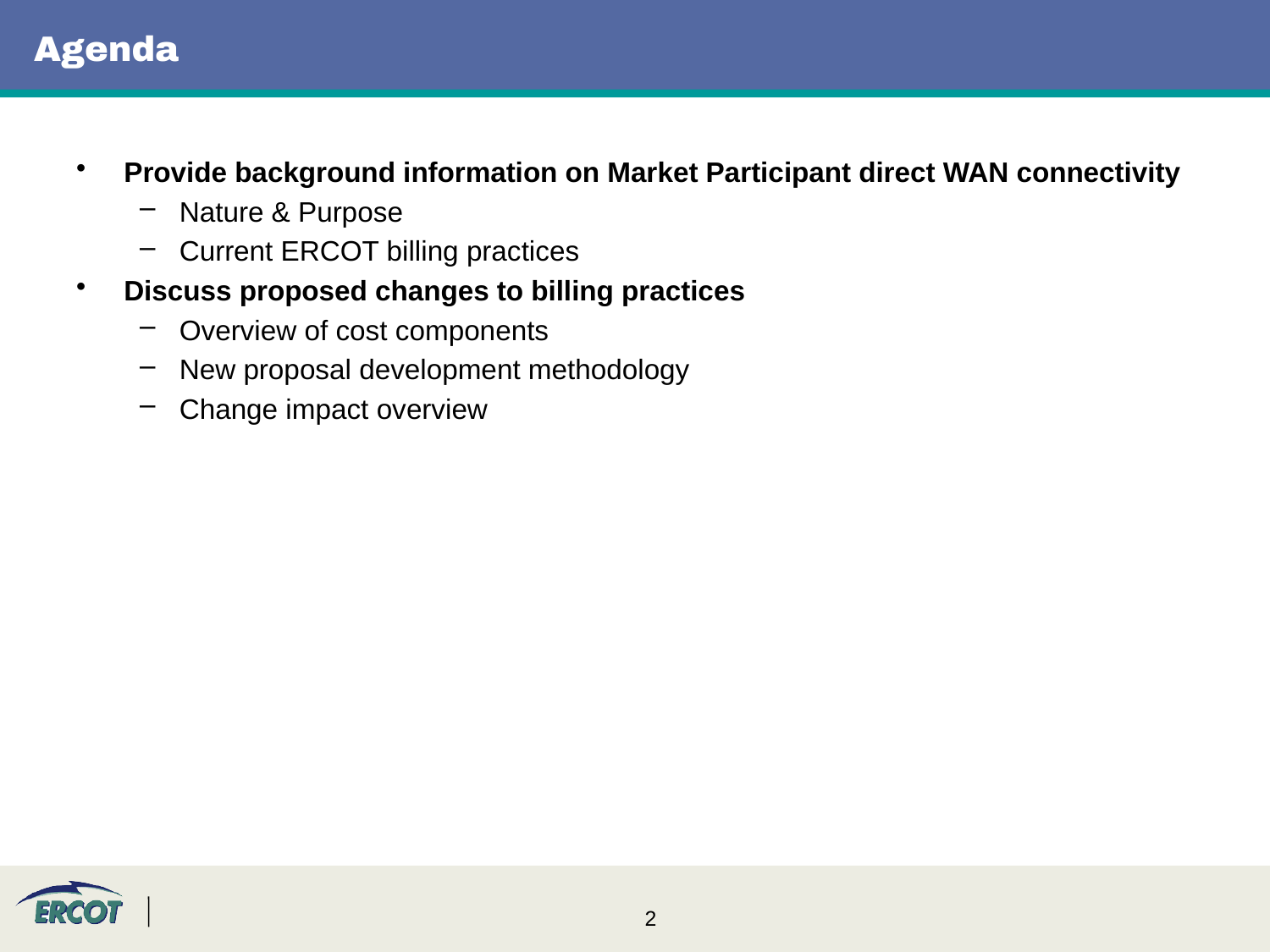

# Agenda
Provide background information on Market Participant direct WAN connectivity
Nature & Purpose
Current ERCOT billing practices
Discuss proposed changes to billing practices
Overview of cost components
New proposal development methodology
Change impact overview